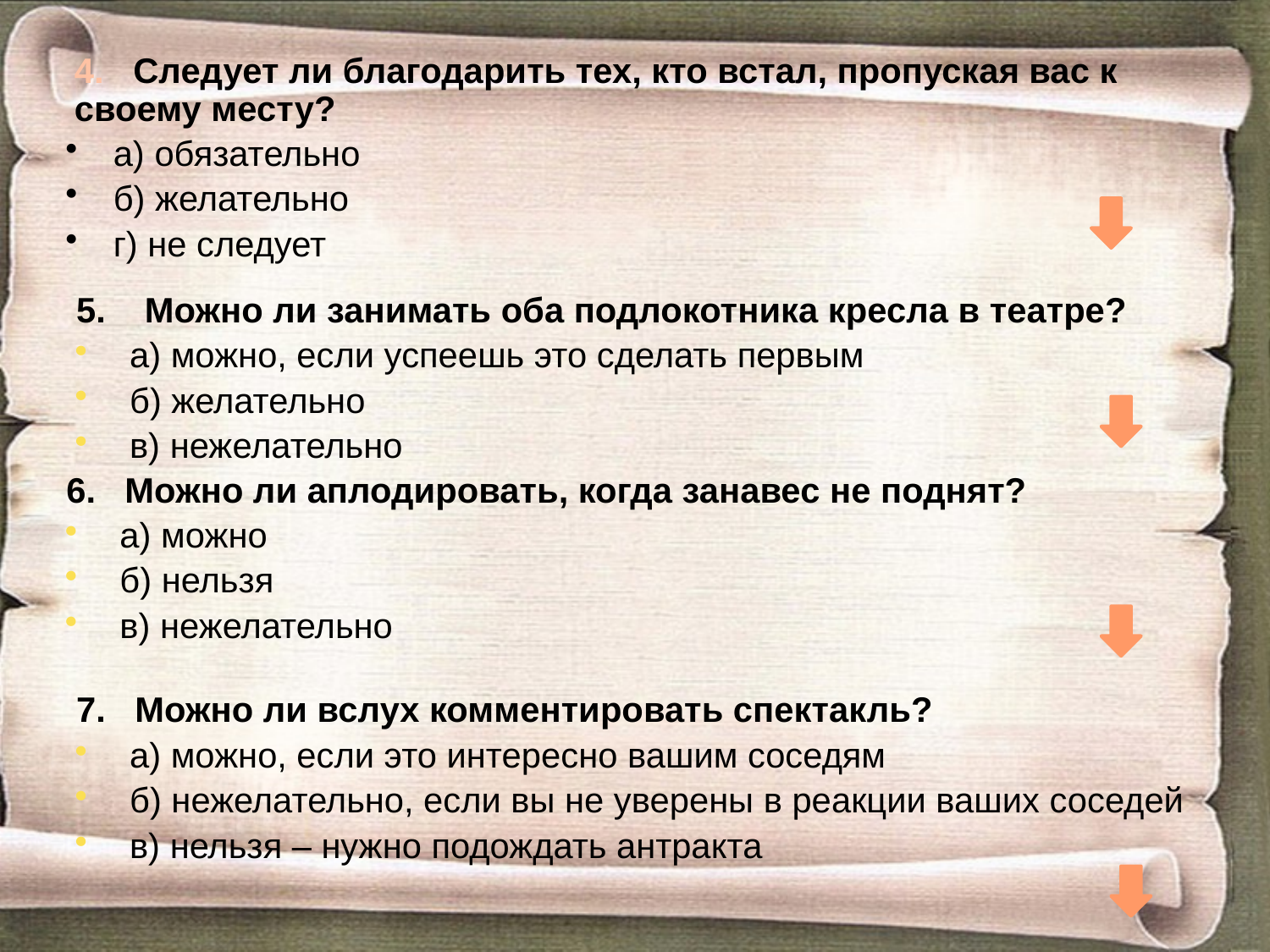

#
4.   Следует ли благодарить тех, кто встал, пропуская вас к своему месту?
а) обязательно
б) желательно
г) не следует

5.    Можно ли занимать оба подлокотника кресла в театре?
а) можно, если успеешь это сделать первым
б) желательно
в) нежелательно

6.   Можно ли аплодировать, когда занавес не поднят?
а) можно
б) нельзя
в) нежелательно

7.   Можно ли вслух комментировать спектакль?
а) можно, если это интересно вашим соседям
б) нежелательно, если вы не уверены в реакции ваших соседей
в) нельзя – нужно подождать антракта